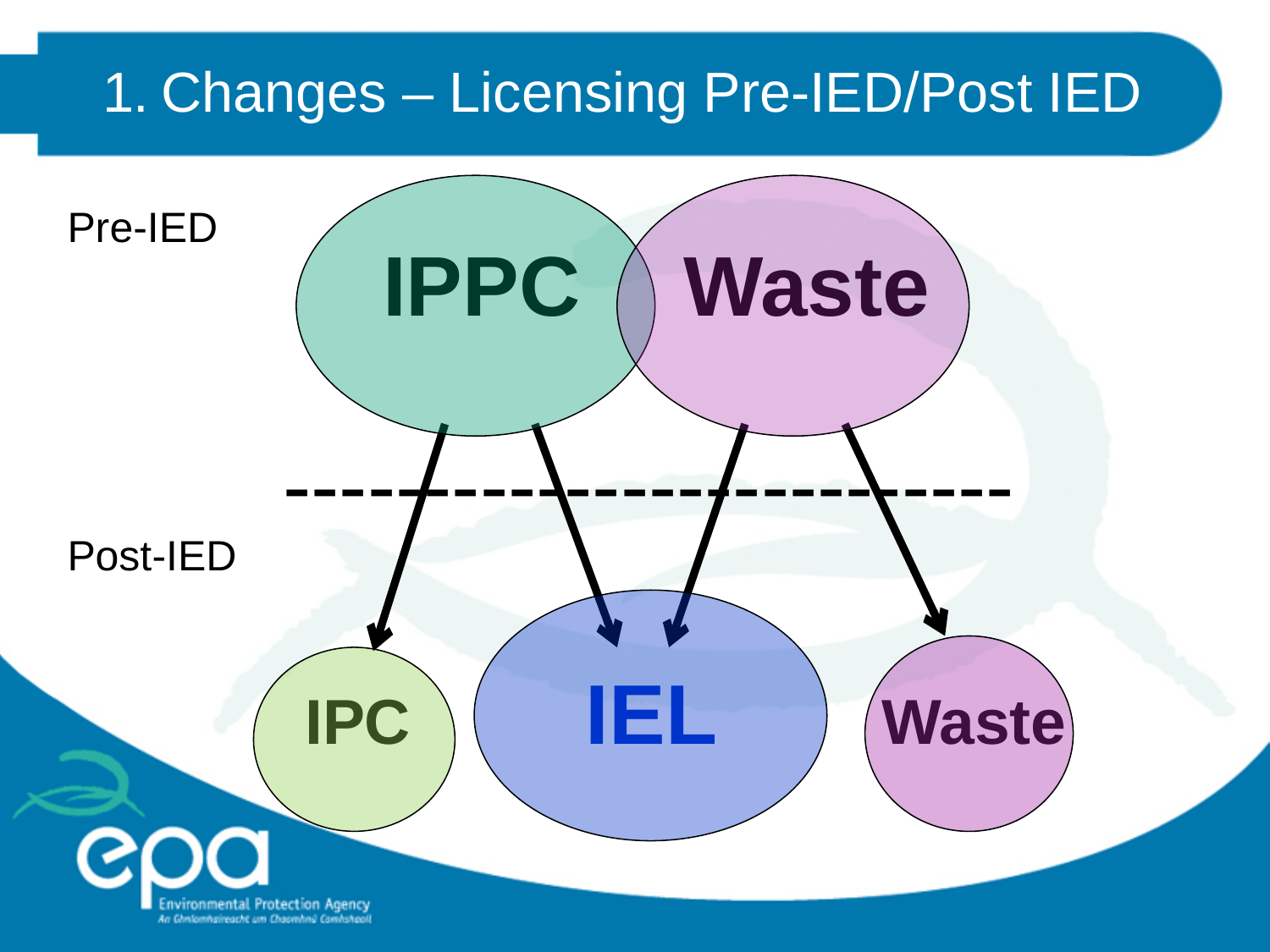

# 1. Changes – Licensing Pre-IED/Post IED

	IPPC	  Waste

Pre-IED
	--------------------------
  IPC  	   IEL       Waste

Post-IED